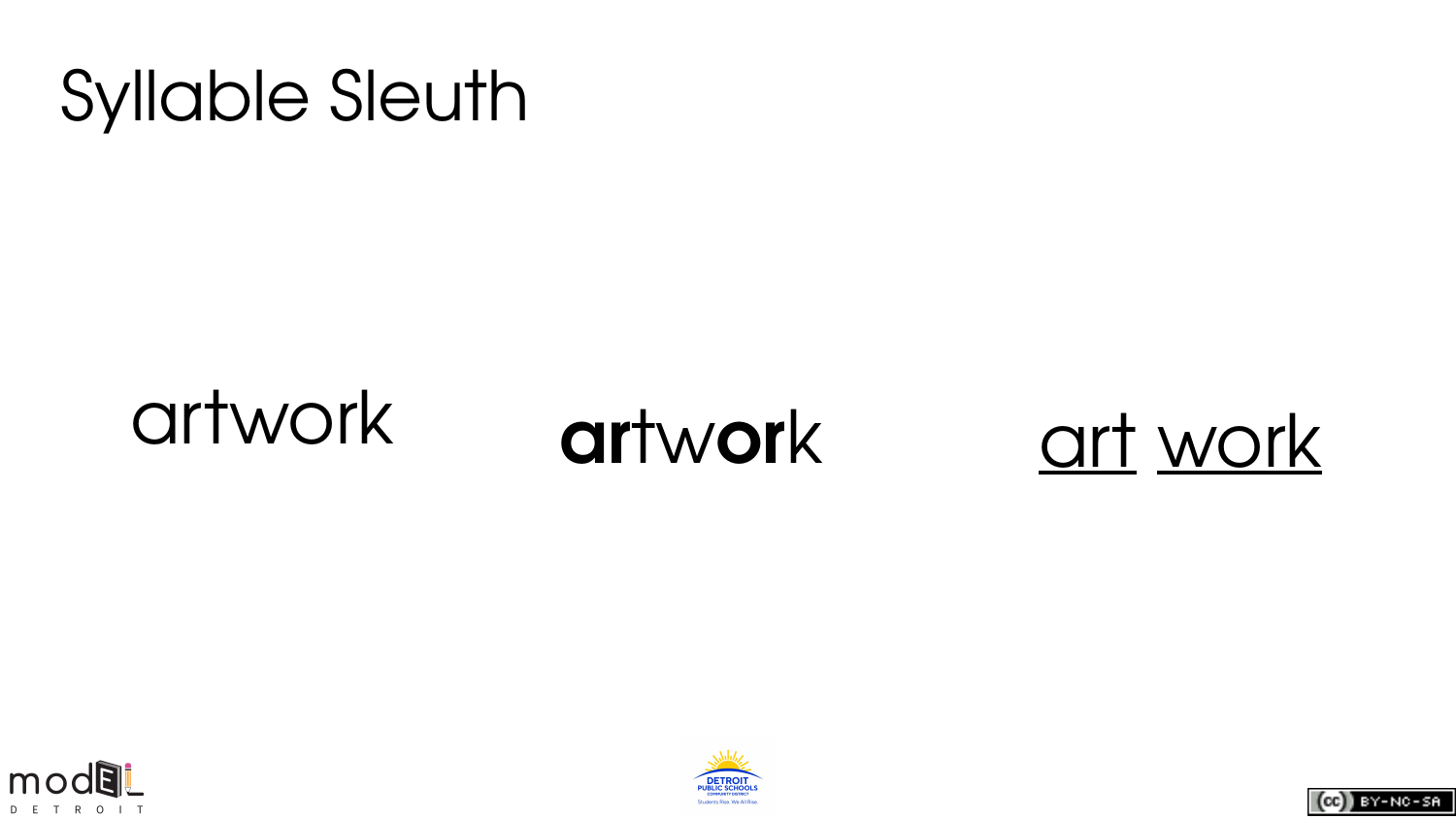

# Syllable Sleuth

    artwork

 artwork

art work